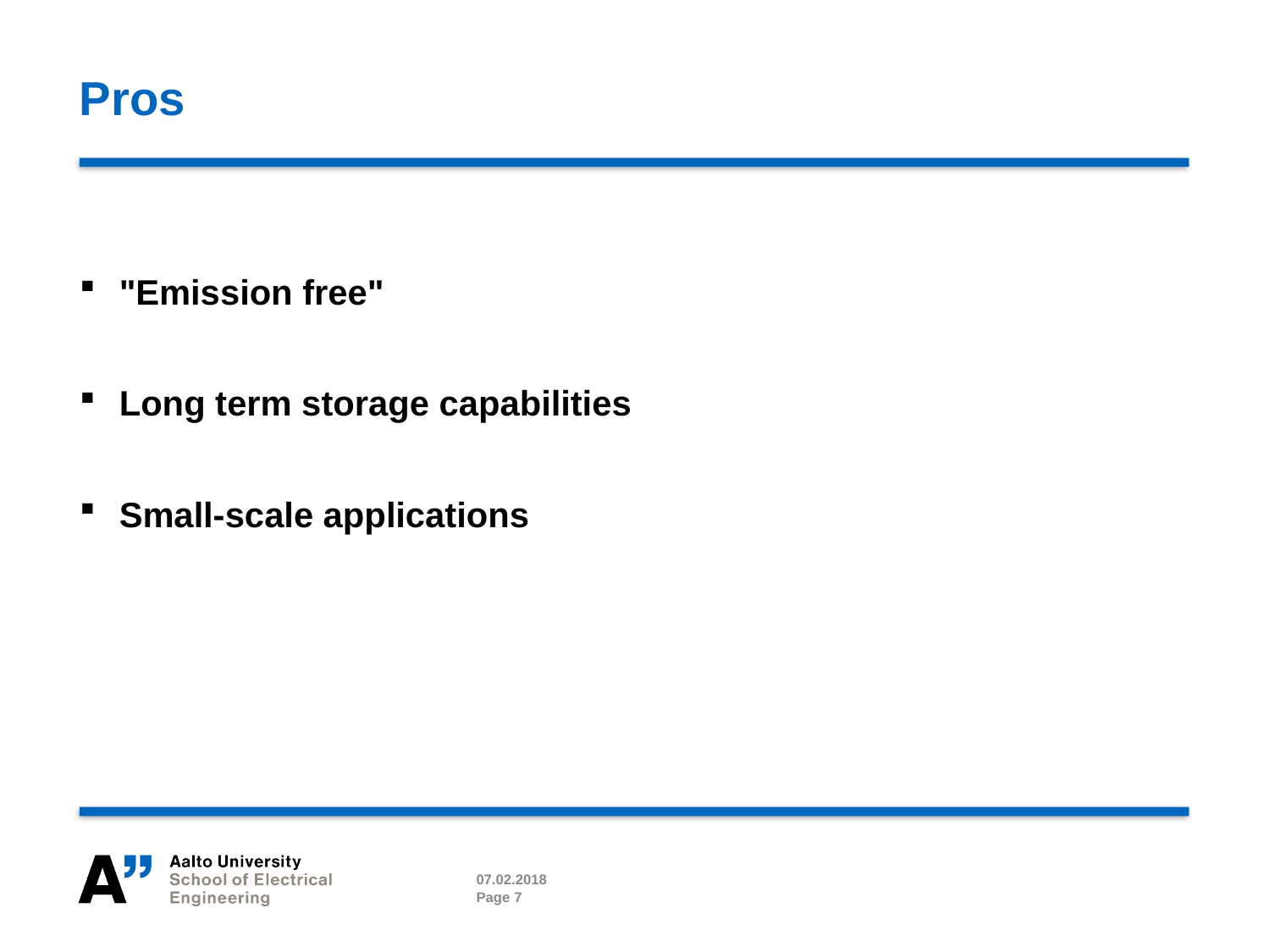

# Pros

"Emission free"

Long term storage capabilities

Small-scale applications

07.02.2018
Page 7